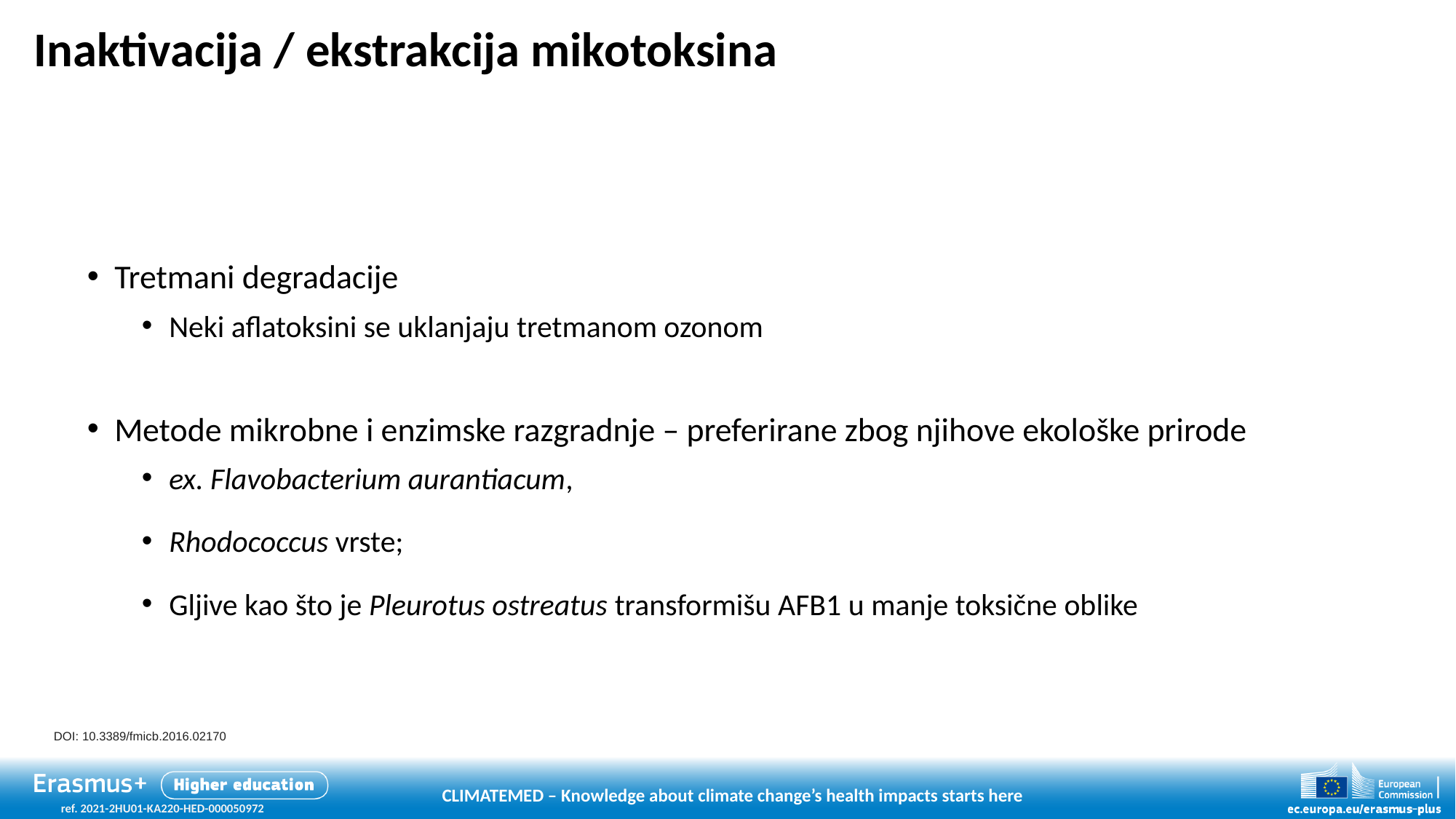

# Inaktivacija / ekstrakcija mikotoksina
Tretmani degradacije
Neki aflatoksini se uklanjaju tretmanom ozonom
Metode mikrobne i enzimske razgradnje – preferirane zbog njihove ekološke prirode
ex. Flavobacterium aurantiacum,
Rhodococcus vrste;
Gljive kao što je Pleurotus ostreatus transformišu AFB1 u manje toksične oblike

DOI: 10.3389/fmicb.2016.02170